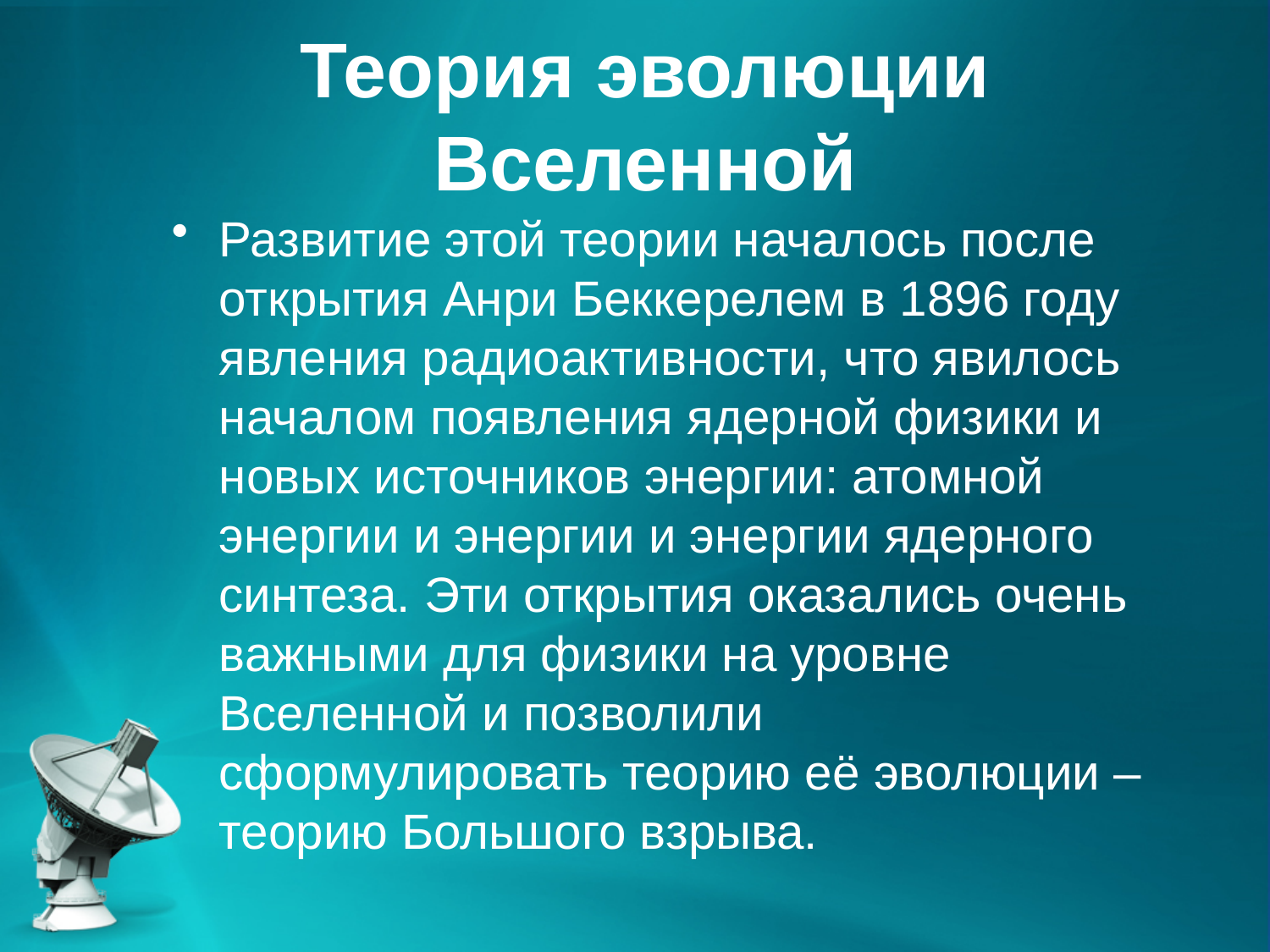

# Теория эволюции Вселенной
Развитие этой теории началось после открытия Анри Беккерелем в 1896 году явления радиоактивности, что явилось началом появления ядерной физики и новых источников энергии: атомной энергии и энергии и энергии ядерного синтеза. Эти открытия оказались очень важными для физики на уровне Вселенной и позволили сформулировать теорию её эволюции – теорию Большого взрыва.